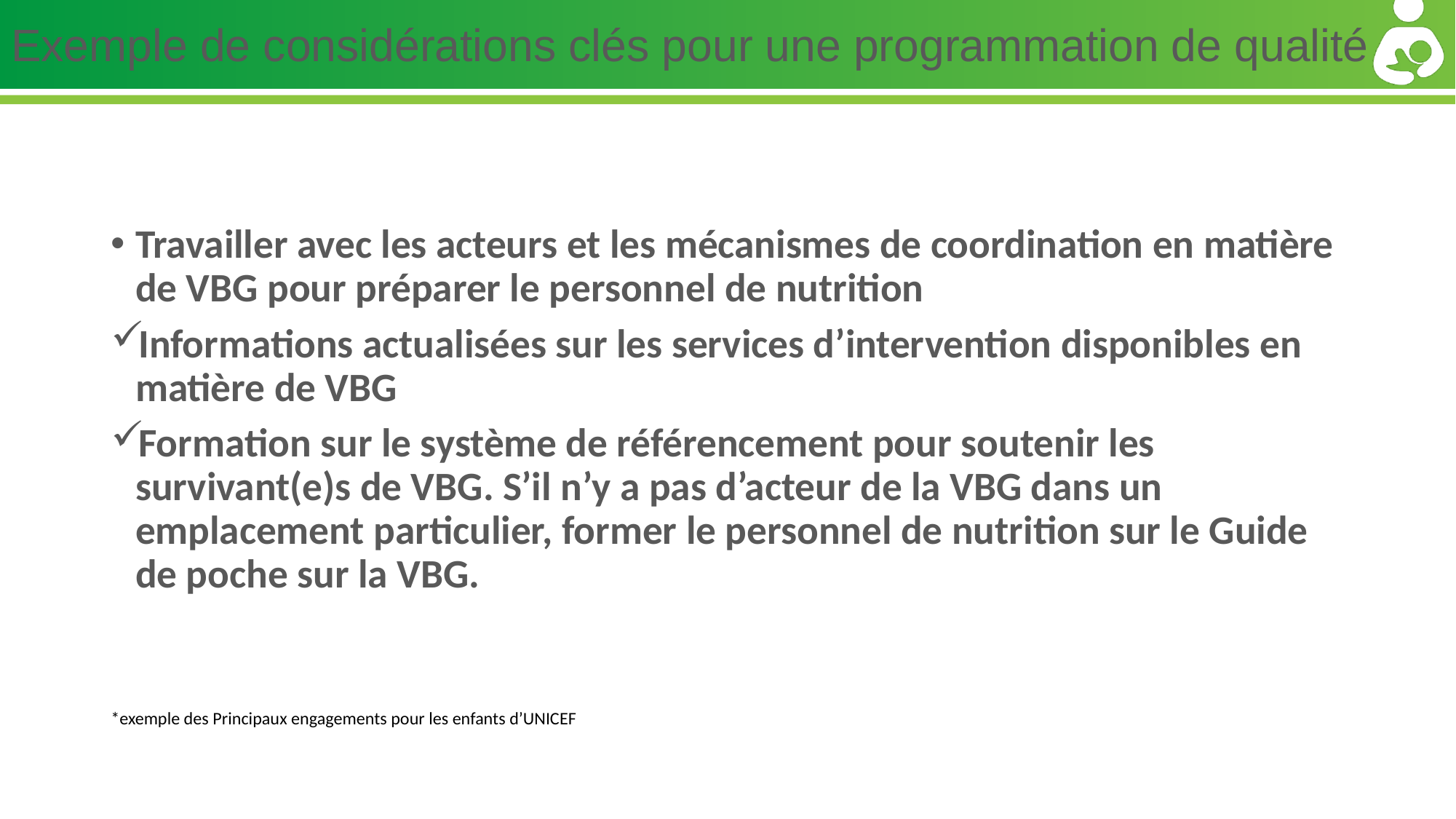

# Exemple de considérations clés pour une programmation de qualité
Travailler avec les acteurs et les mécanismes de coordination en matière de VBG pour préparer le personnel de nutrition
Informations actualisées sur les services d’intervention disponibles en matière de VBG
Formation sur le système de référencement pour soutenir les survivant(e)s de VBG. S’il n’y a pas d’acteur de la VBG dans un emplacement particulier, former le personnel de nutrition sur le Guide de poche sur la VBG.

*exemple des Principaux engagements pour les enfants d’UNICEF